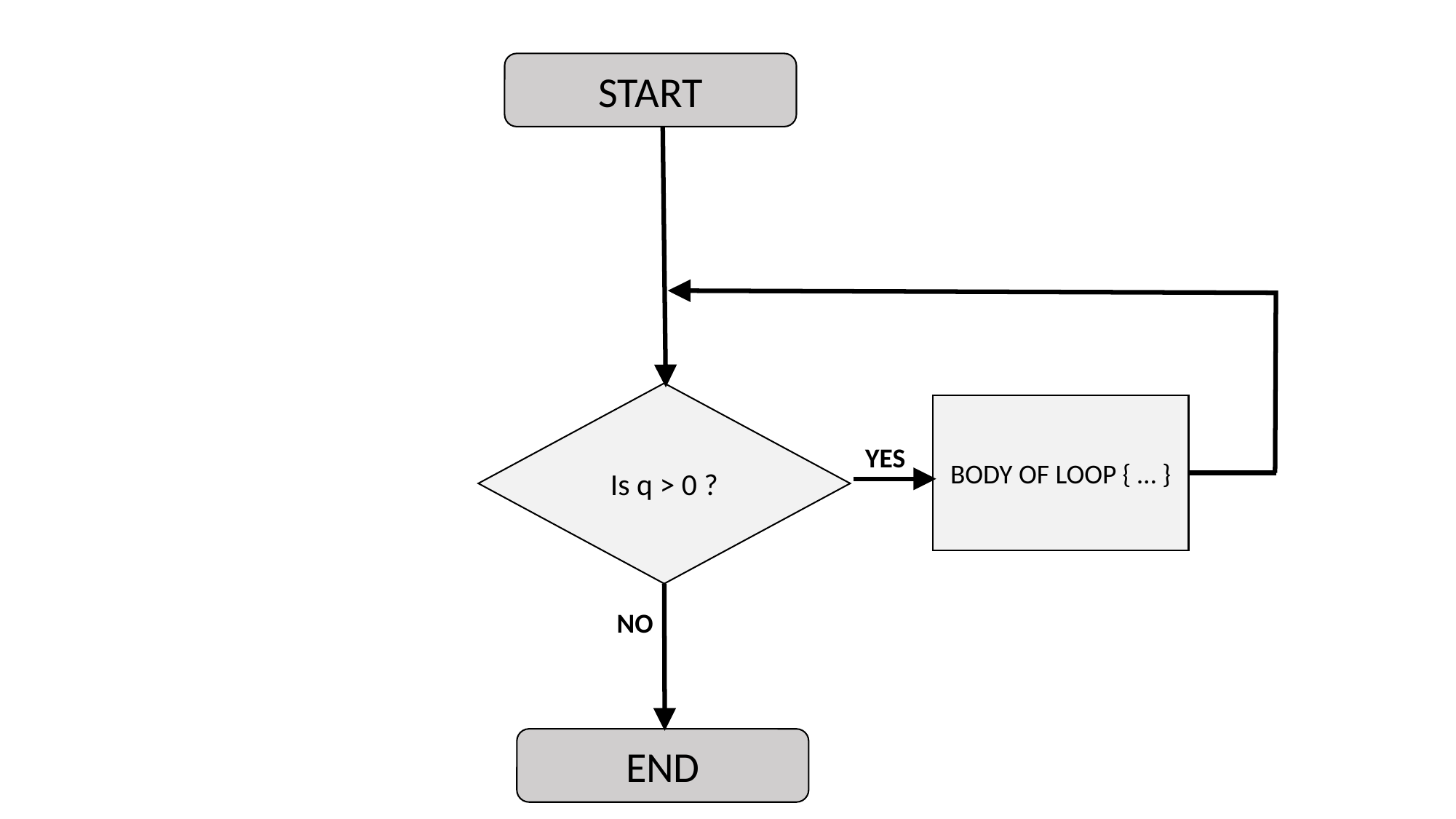

START
Is q > 0 ?

BODY OF LOOP { … }

YES
NO
END